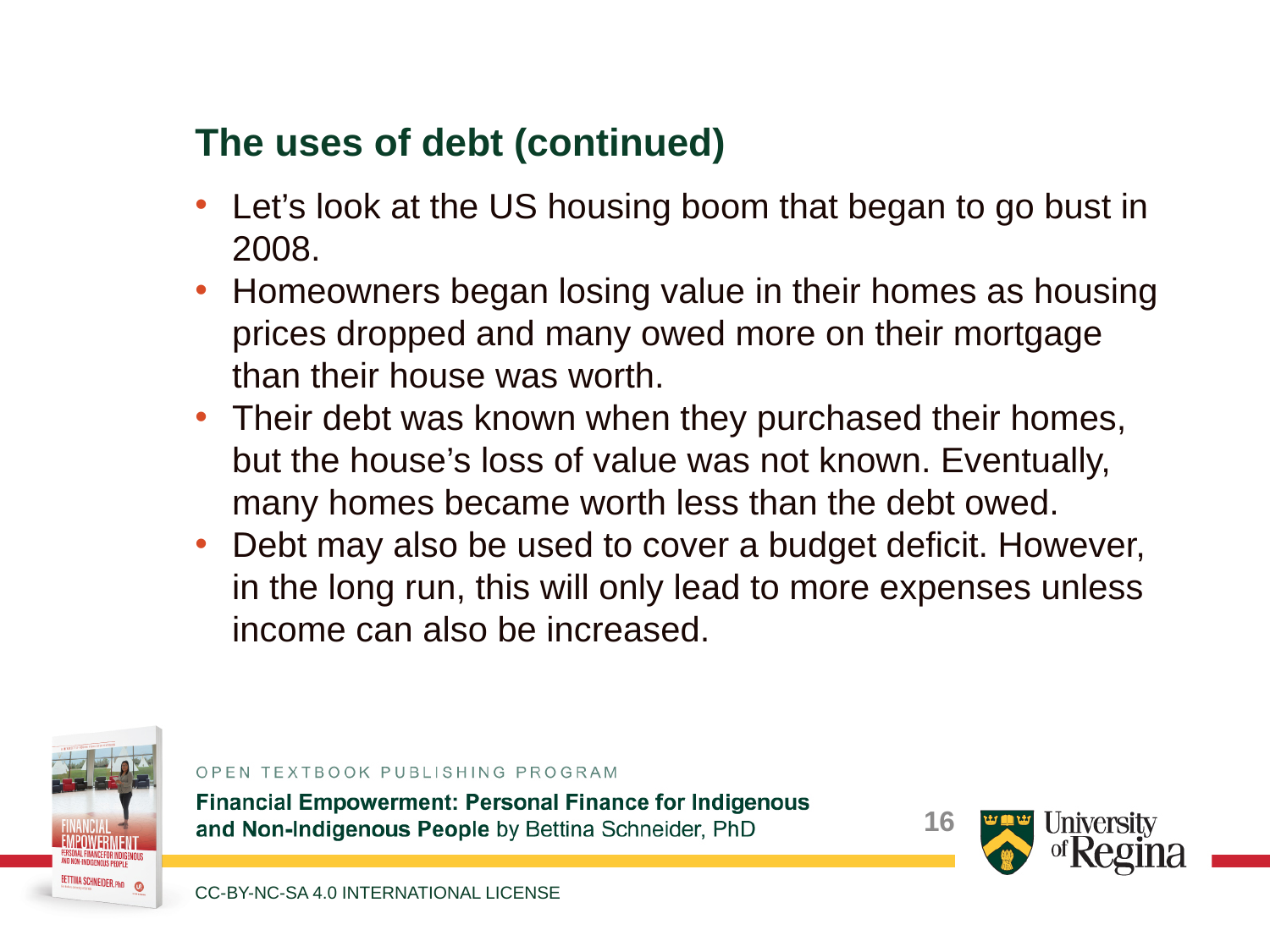

The uses of debt (continued)
Let’s look at the US housing boom that began to go bust in 2008.
Homeowners began losing value in their homes as housing prices dropped and many owed more on their mortgage than their house was worth.
Their debt was known when they purchased their homes, but the house’s loss of value was not known. Eventually, many homes became worth less than the debt owed.
Debt may also be used to cover a budget deficit. However, in the long run, this will only lead to more expenses unless income can also be increased.

CC-BY-NC-SA 4.0 INTERNATIONAL LICENSE